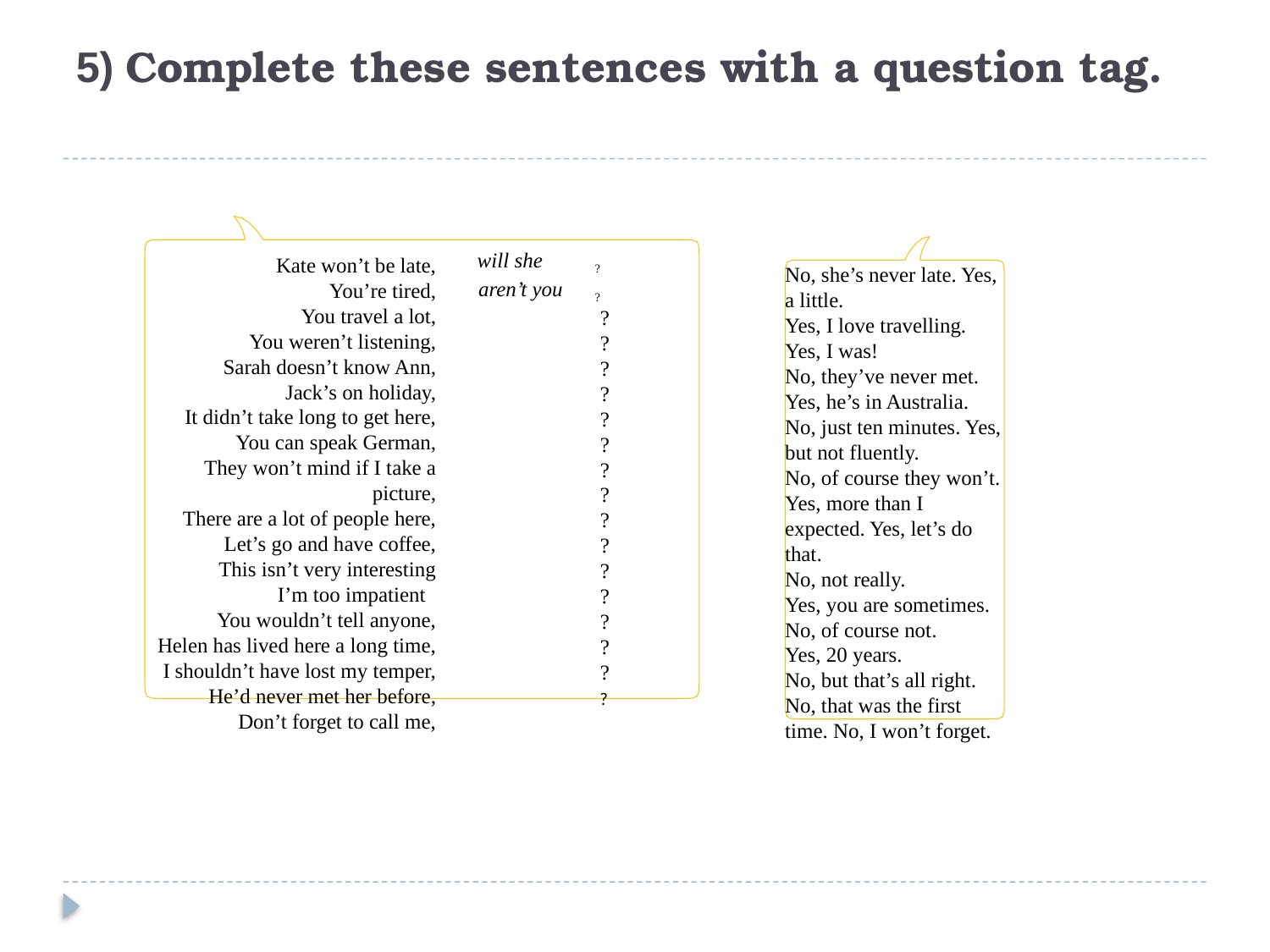

# 5) Complete these sentences with a question tag.

  will she	?
  aren’t you	?
 	 ?
 	 ?
 	 ?
 	 ?
 	 ?
 	 ?
 	 ?
 	 ?
 	 ?
 	 ?
 	 ?
 	 ?
 	 ?
 	 ?
 	 ?
 	 ?
Kate won’t be late,
You’re tired,
 You travel a lot,
You weren’t listening,
 Sarah doesn’t know Ann,
 Jack’s on holiday,
It didn’t take long to get here,
 You can speak German,
They won’t mind if I take a picture,
 There are a lot of people here,
 Let’s go and have coffee,
This isn’t very interesting
I’m too impatient
You wouldn’t tell anyone,
Helen has lived here a long time,
 I shouldn’t have lost my temper,
 He’d never met her before,
Don’t forget to call me,

No, she’s never late. Yes, a little.
Yes, I love travelling. Yes, I was!
No, they’ve never met. Yes, he’s in Australia. No, just ten minutes. Yes, but not fluently.
No, of course they won’t. Yes, more than I expected. Yes, let’s do that.
No, not really.
Yes, you are sometimes. No, of course not.
Yes, 20 years.
No, but that’s all right.
No, that was the first time. No, I won’t forget.